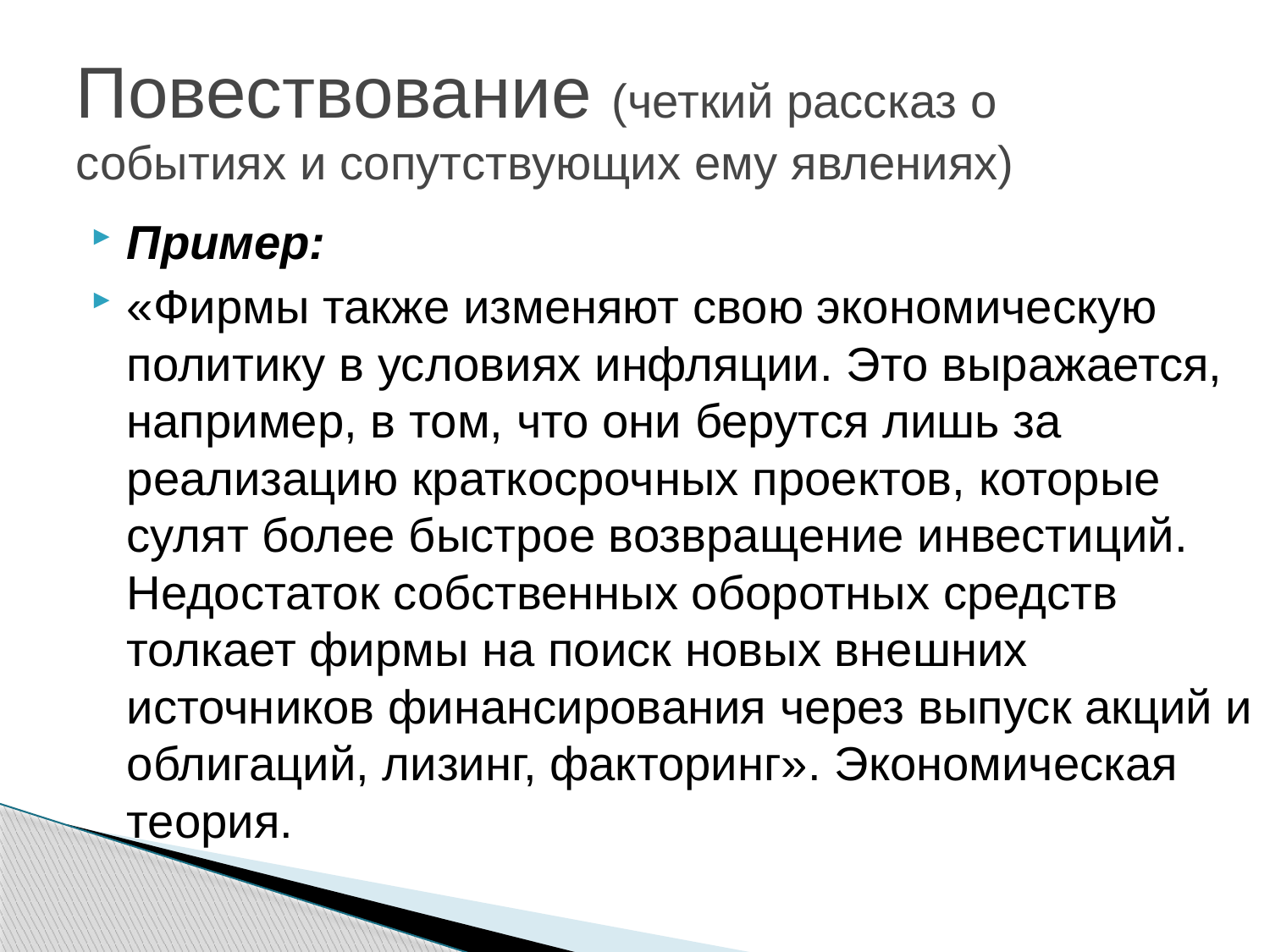

# Повествование (четкий рассказ о событиях и сопутствующих ему явлениях)
Пример:
«Фирмы также изменяют свою экономическую политику в условиях инфляции. Это выражается, например, в том, что они берутся лишь за реализацию краткосрочных проектов, которые сулят более быстрое возвращение инвестиций. Недостаток собственных оборотных средств толкает фирмы на поиск новых внешних источников финансирования через выпуск акций и облигаций, лизинг, факторинг». Экономическая теория.